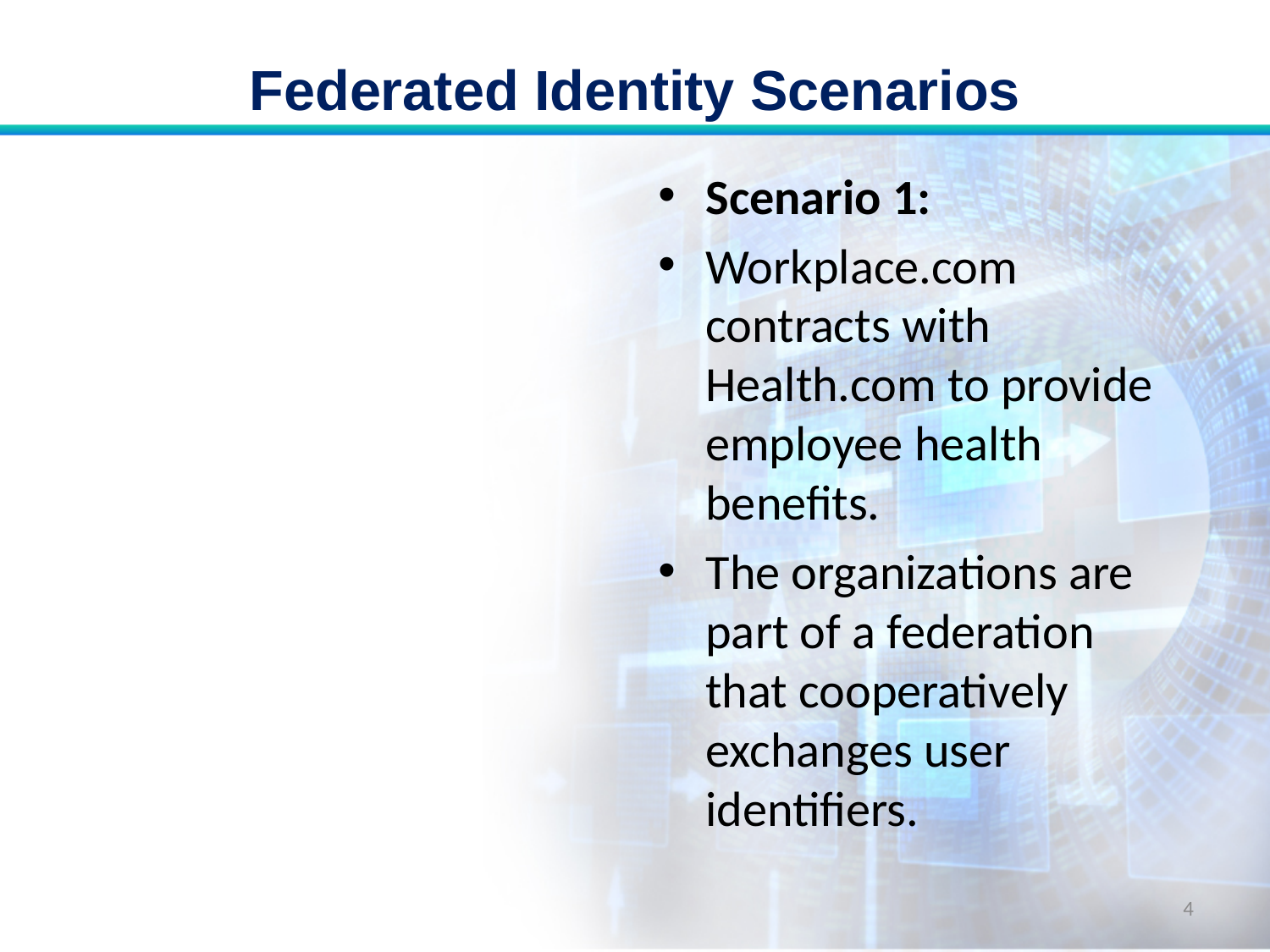

# Federated Identity Scenarios
Scenario 1:
Workplace.com contracts with Health.com to provide employee health benefits.
The organizations are part of a federation that cooperatively exchanges user identifiers.
4